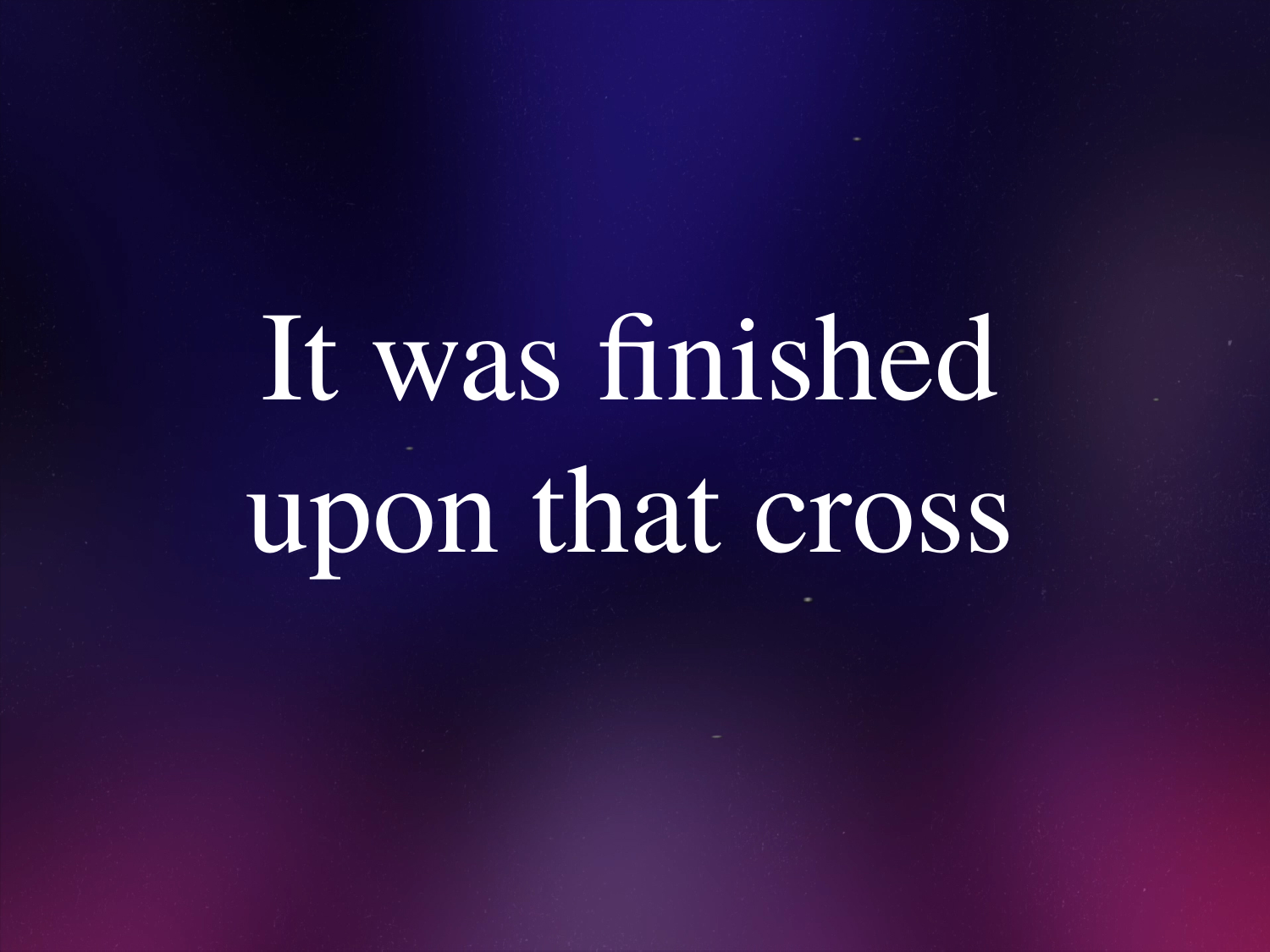

# It was finished upon that cross